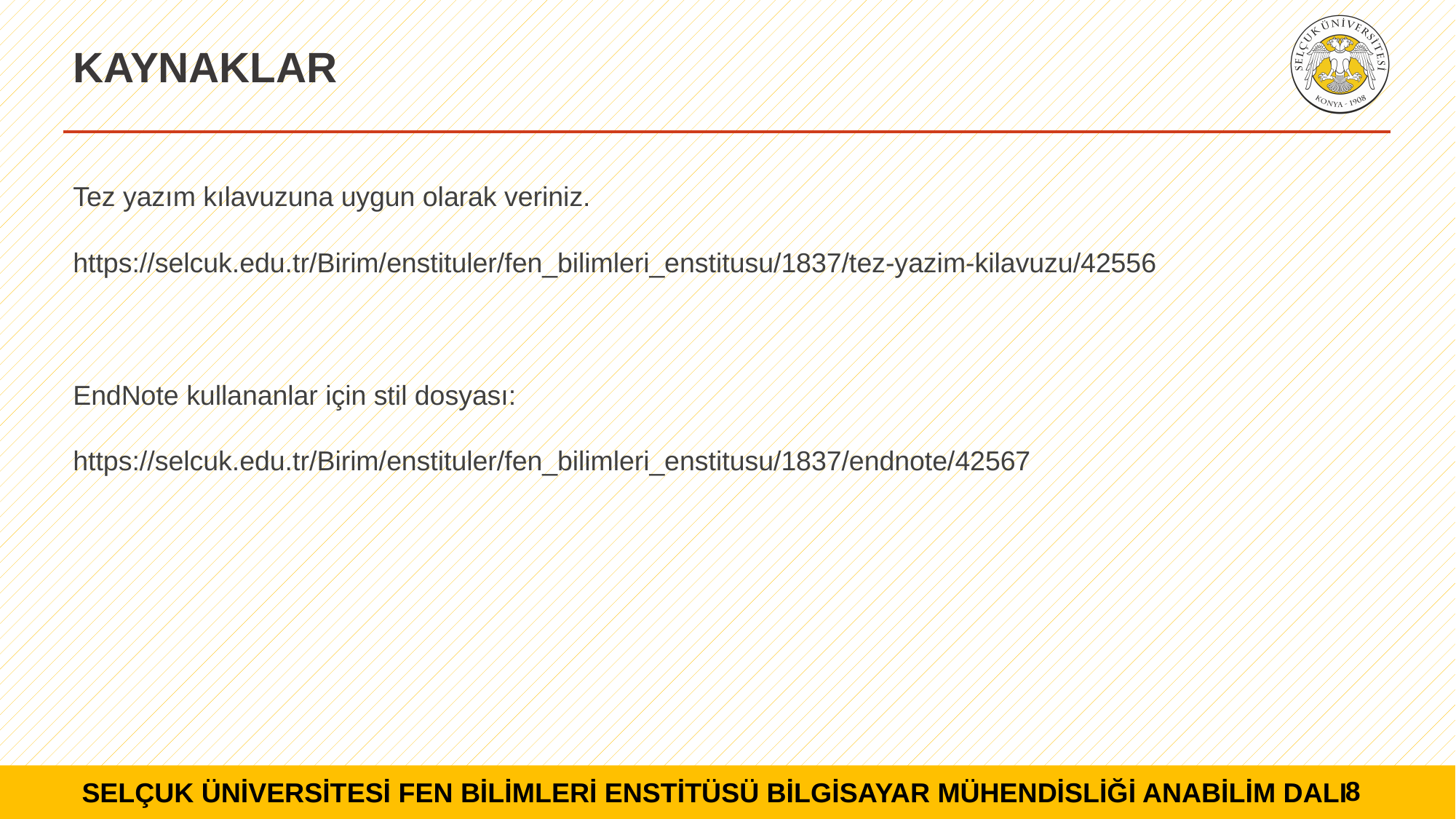

# KAYNAKLAR
Tez yazım kılavuzuna uygun olarak veriniz.
https://selcuk.edu.tr/Birim/enstituler/fen_bilimleri_enstitusu/1837/tez-yazim-kilavuzu/42556

EndNote kullananlar için stil dosyası:
https://selcuk.edu.tr/Birim/enstituler/fen_bilimleri_enstitusu/1837/endnote/42567
8